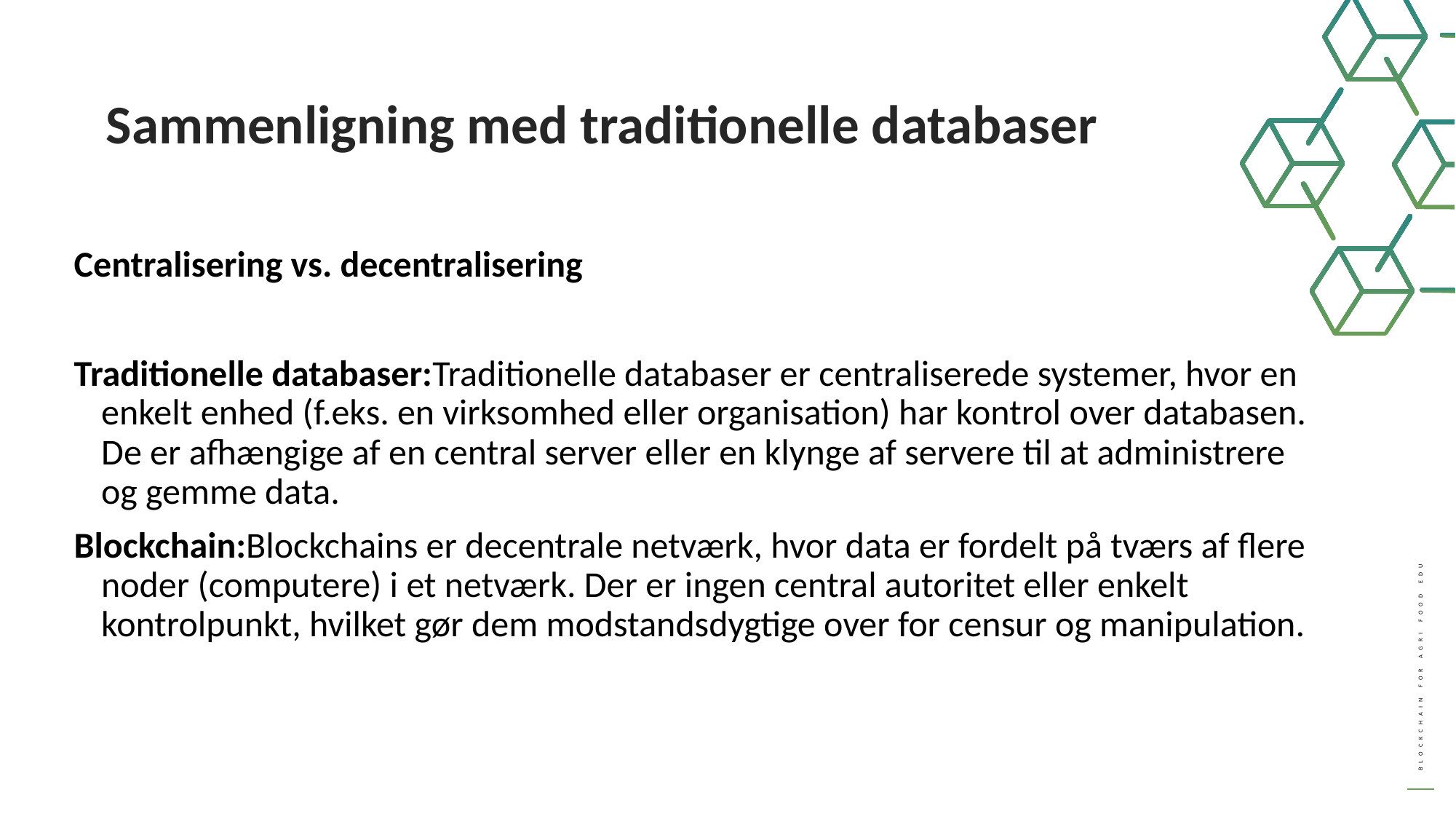

Sammenligning med traditionelle databaser
Centralisering vs. decentralisering

Traditionelle databaser:Traditionelle databaser er centraliserede systemer, hvor en enkelt enhed (f.eks. en virksomhed eller organisation) har kontrol over databasen. De er afhængige af en central server eller en klynge af servere til at administrere og gemme data.
Blockchain:Blockchains er decentrale netværk, hvor data er fordelt på tværs af flere noder (computere) i et netværk. Der er ingen central autoritet eller enkelt kontrolpunkt, hvilket gør dem modstandsdygtige over for censur og manipulation.